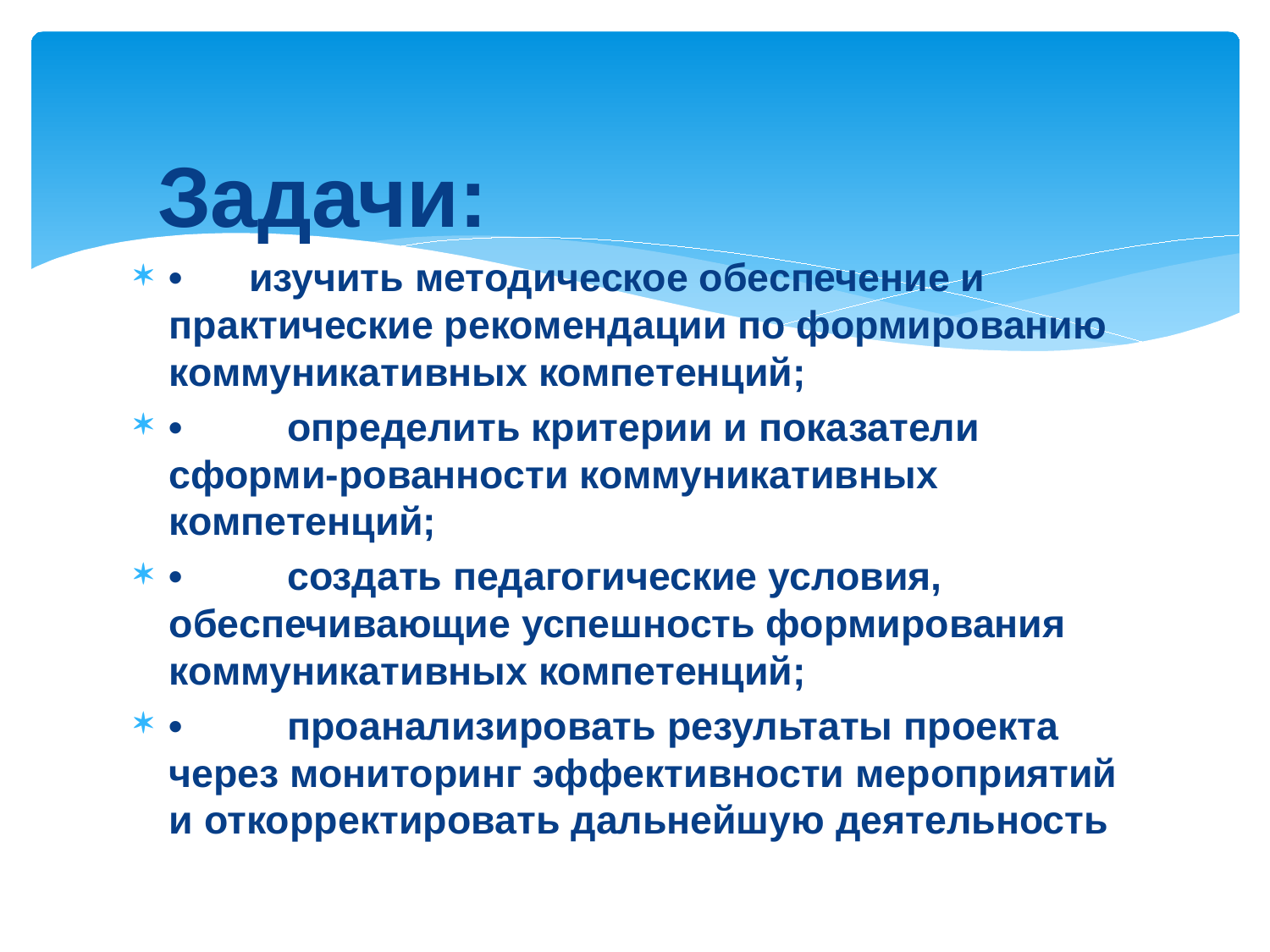

Задачи:
•      изучить методическое обеспечение и практические рекомендации по формированию коммуникативных компетенций;
•	определить критерии и показатели сформи-рованности коммуникативных компетенций;
•	создать педагогические условия, обеспечивающие успешность формирования коммуникативных компетенций;
•	проанализировать результаты проекта через мониторинг эффективности мероприятий и откорректировать дальнейшую деятельность